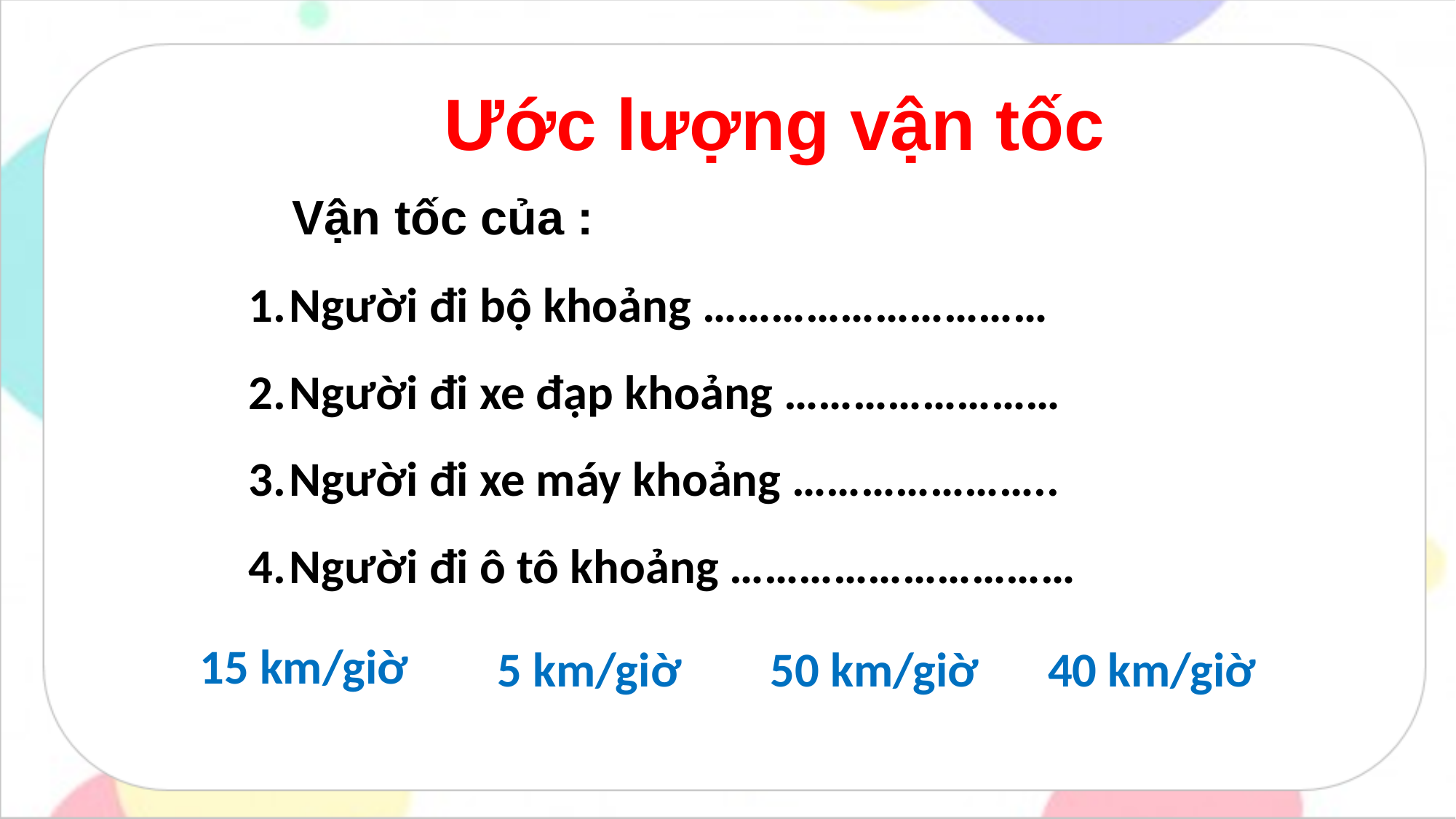

Ước lượng vận tốc
    Vận tốc của :
Người đi bộ khoảng …………………………
Người đi xe đạp khoảng ……………………
Người đi xe máy khoảng …………………..
Người đi ô tô khoảng …………………………
15 km/giờ
50 km/giờ
40 km/giờ
5 km/giờ